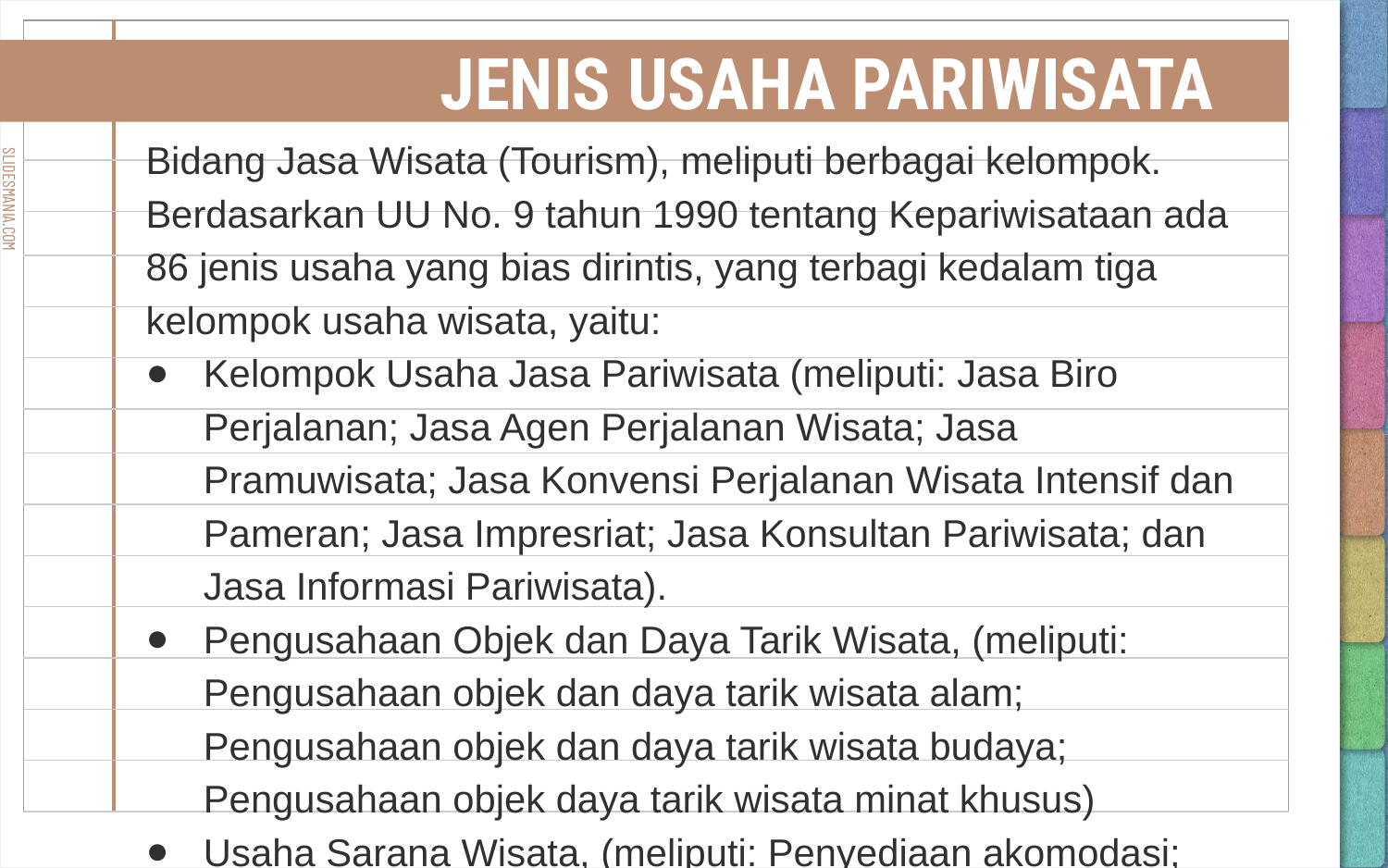

# JENIS USAHA PARIWISATA
Bidang Jasa Wisata (Tourism), meliputi berbagai kelompok. Berdasarkan UU No. 9 tahun 1990 tentang Kepariwisataan ada 86 jenis usaha yang bias dirintis, yang terbagi kedalam tiga kelompok usaha wisata, yaitu:
Kelompok Usaha Jasa Pariwisata (meliputi: Jasa Biro Perjalanan; Jasa Agen Perjalanan Wisata; Jasa Pramuwisata; Jasa Konvensi Perjalanan Wisata Intensif dan Pameran; Jasa Impresriat; Jasa Konsultan Pariwisata; dan Jasa Informasi Pariwisata).
Pengusahaan Objek dan Daya Tarik Wisata, (meliputi: Pengusahaan objek dan daya tarik wisata alam; Pengusahaan objek dan daya tarik wisata budaya; Pengusahaan objek daya tarik wisata minat khusus)
Usaha Sarana Wisata, (meliputi: Penyediaan akomodasi; Penyediaan makanan dan minuman; Penyediaan angkutan wisata; Penyediaan sarana wisata dan sebagainya).